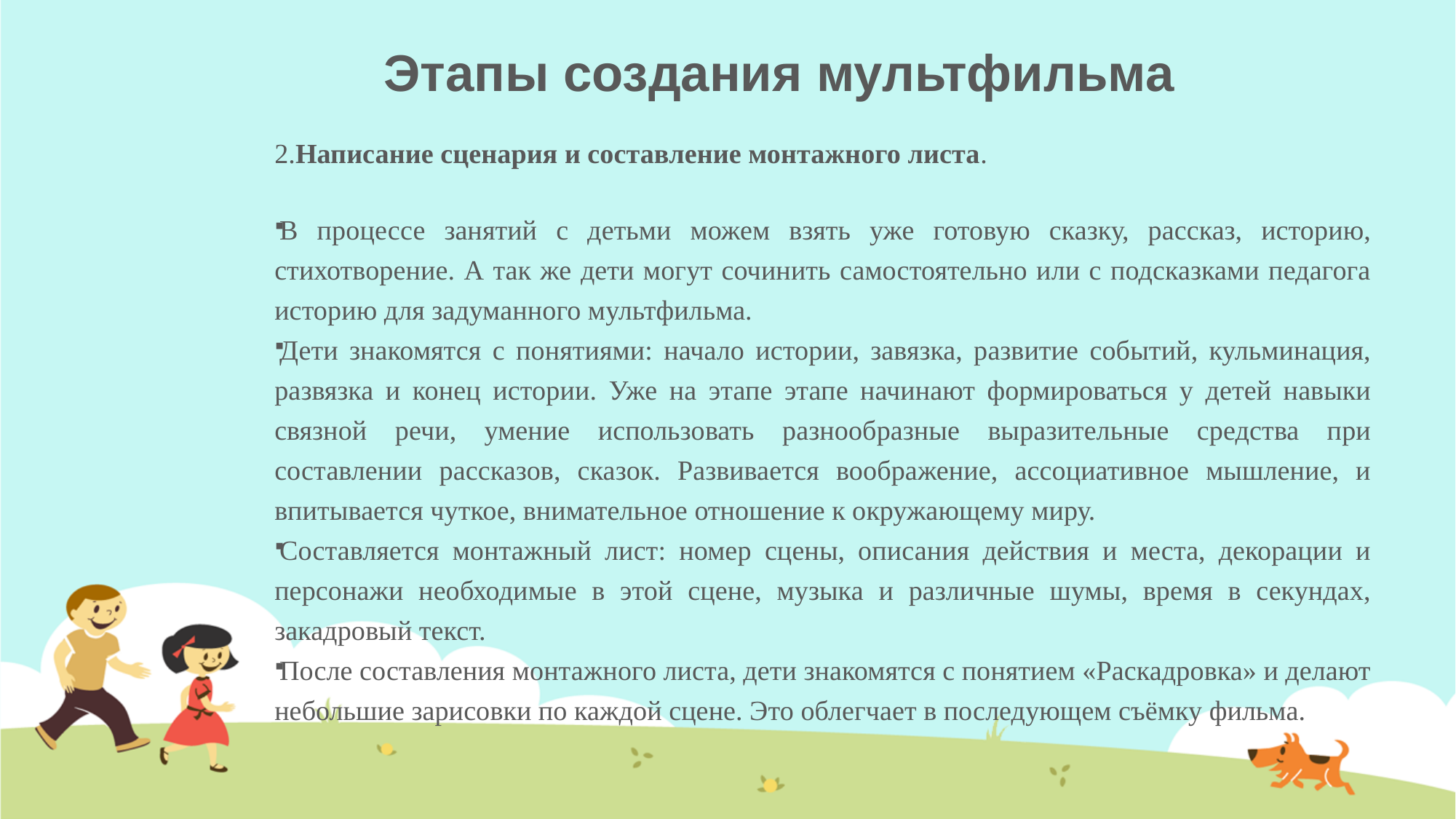

# Этапы создания мультфильма

2.Написание сценария и составление монтажного листа.

В процессе занятий с детьми можем взять уже готовую сказку, рассказ, историю, стихотворение. А так же дети могут сочинить самостоятельно или с подсказками педагога историю для задуманного мультфильма.
Дети знакомятся с понятиями: начало истории, завязка, развитие событий, кульминация, развязка и конец истории. Уже на этапе этапе начинают формироваться у детей навыки связной речи, умение использовать разнообразные выразительные средства при составлении рассказов, сказок. Развивается воображение, ассоциативное мышление, и впитывается чуткое, внимательное отношение к окружающему миру.
Составляется монтажный лист: номер сцены, описания действия и места, декорации и персонажи необходимые в этой сцене, музыка и различные шумы, время в секундах, закадровый текст.
После составления монтажного листа, дети знакомятся с понятием «Раскадровка» и делают небольшие зарисовки по каждой сцене. Это облегчает в последующем съёмку фильма.